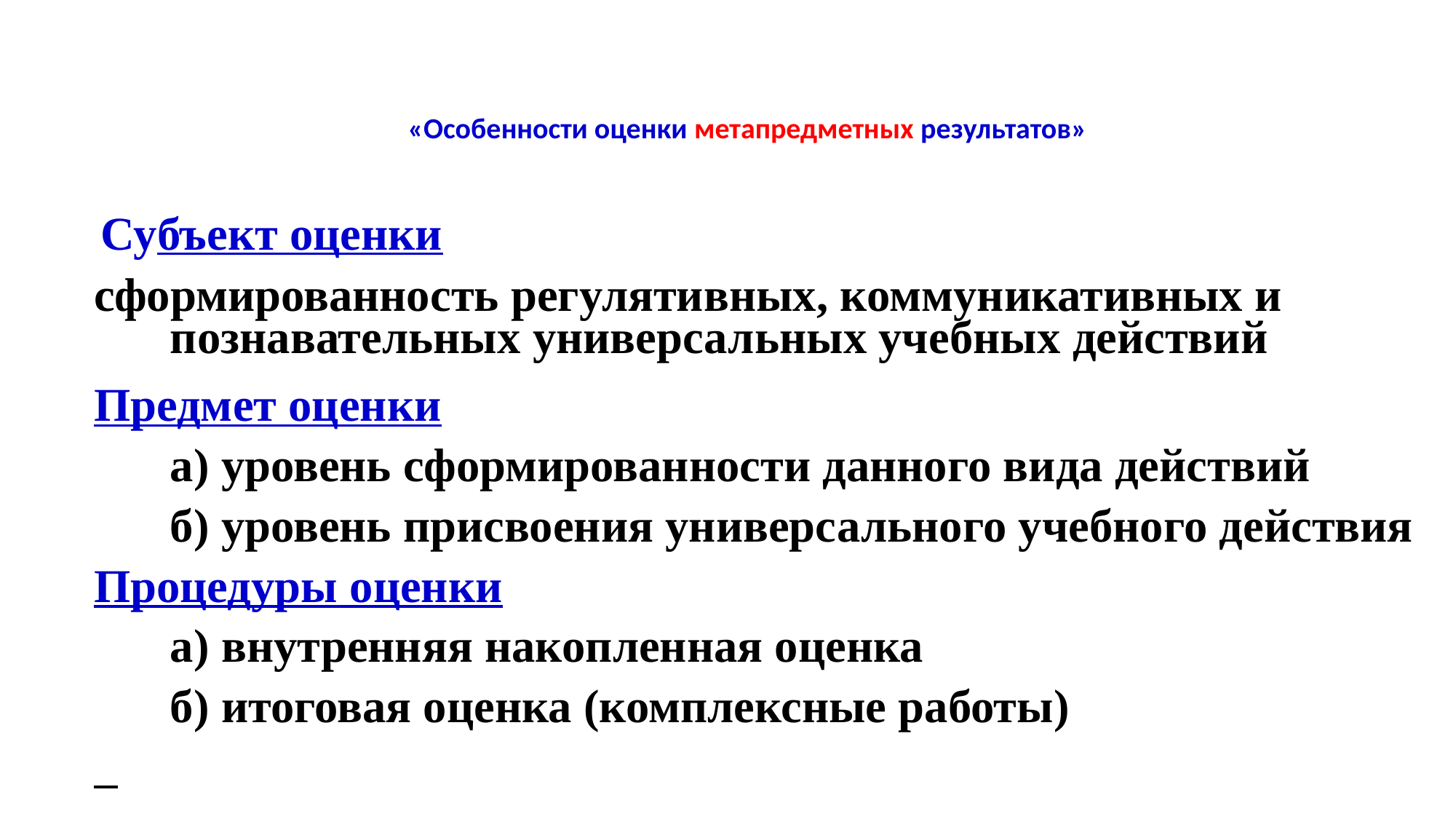

# «Особенности оценки метапредметных результатов»

 Субъект оценки
сформированность регулятивных, коммуникативных и познавательных универсальных учебных действий
Предмет оценки
	а) уровень сформированности данного вида действий
	б) уровень присвоения универсального учебного действия
Процедуры оценки
	а) внутренняя накопленная оценка
	б) итоговая оценка (комплексные работы)